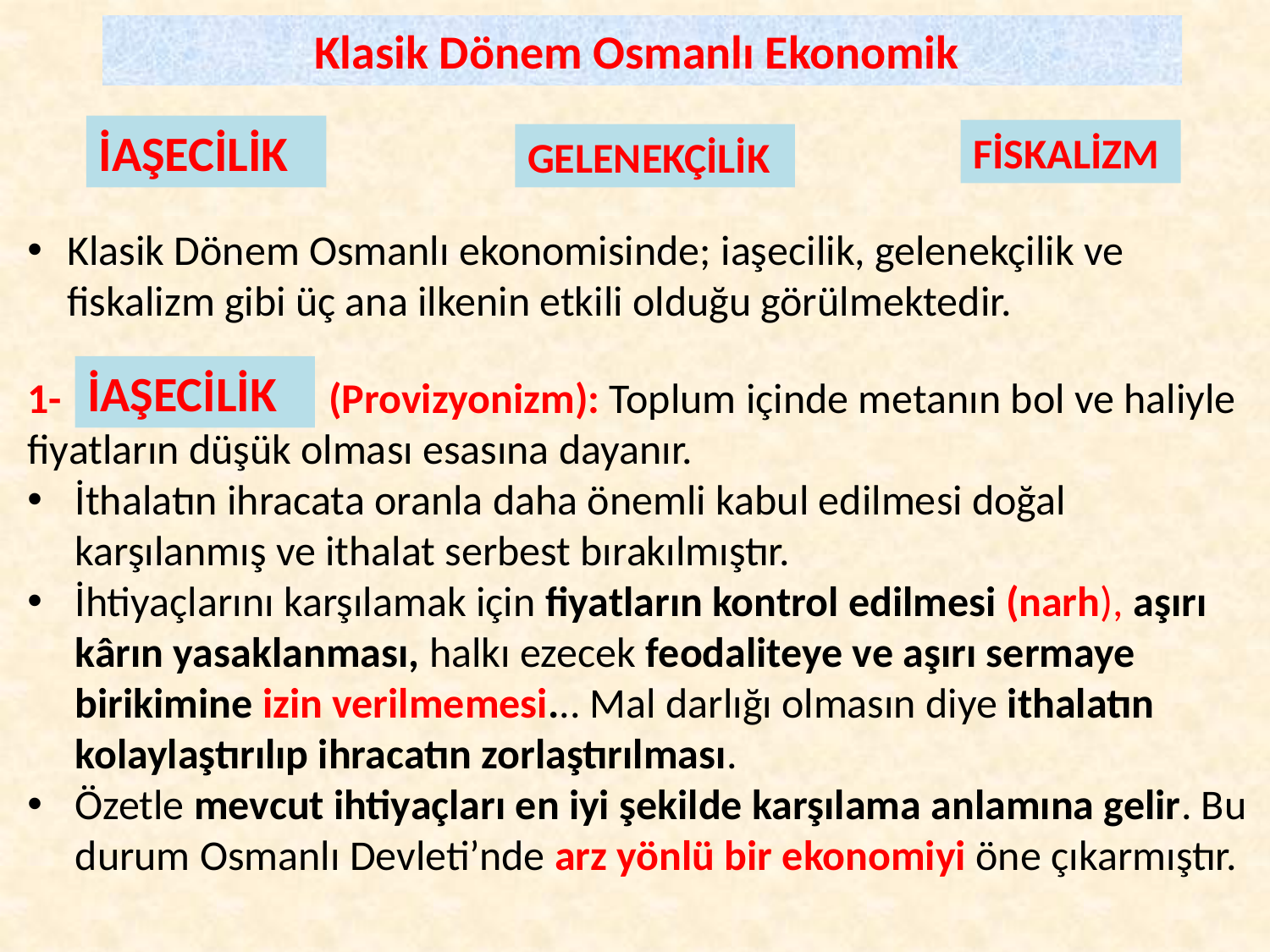

Klasik Dönem Osmanlı Ekonomik

İAŞECİLİK
FİSKALİZM
GELENEKÇİLİK
Klasik Dönem Osmanlı ekonomisinde; iaşecilik, gelenekçilik ve fiskalizm gibi üç ana ilkenin etkili olduğu görülmektedir.

1-                            (Provizyonizm): Toplum içinde metanın bol ve haliyle fiyatların düşük olması esasına dayanır.
İthalatın ihracata oranla daha önemli kabul edilmesi doğal karşılanmış ve ithalat serbest bırakılmıştır.
İhtiyaçlarını karşılamak için fiyatların kontrol edilmesi (narh), aşırı kârın yasaklanması, halkı ezecek feodaliteye ve aşırı sermaye birikimine izin verilmemesi... Mal darlığı olmasın diye ithalatın kolaylaştırılıp ihracatın zorlaştırılması.
Özetle mevcut ihtiyaçları en iyi şekilde karşılama anlamına gelir. Bu durum Osmanlı Devleti’nde arz yönlü bir ekonomiyi öne çıkarmıştır.

İAŞECİLİK